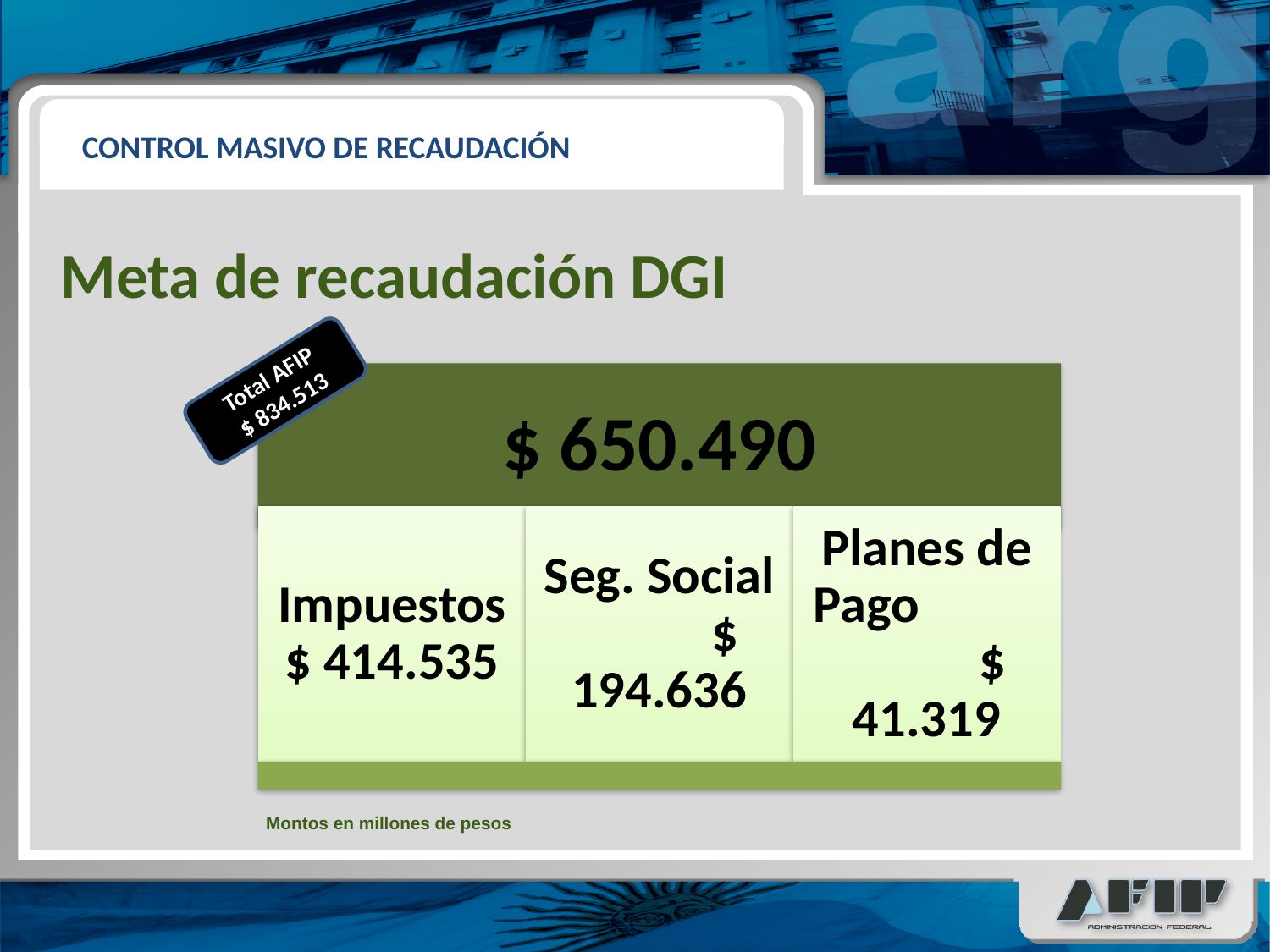

CONTROL MASIVO DE RECAUDACIÓN
Meta de recaudación DGI
Total AFIP
$ 834.513
$ 650.490
Impuestos $ 414.535
Seg. Social            $ 194.636
Planes de Pago                      $ 41.319
| Montos en millones de pesos |
| --- |